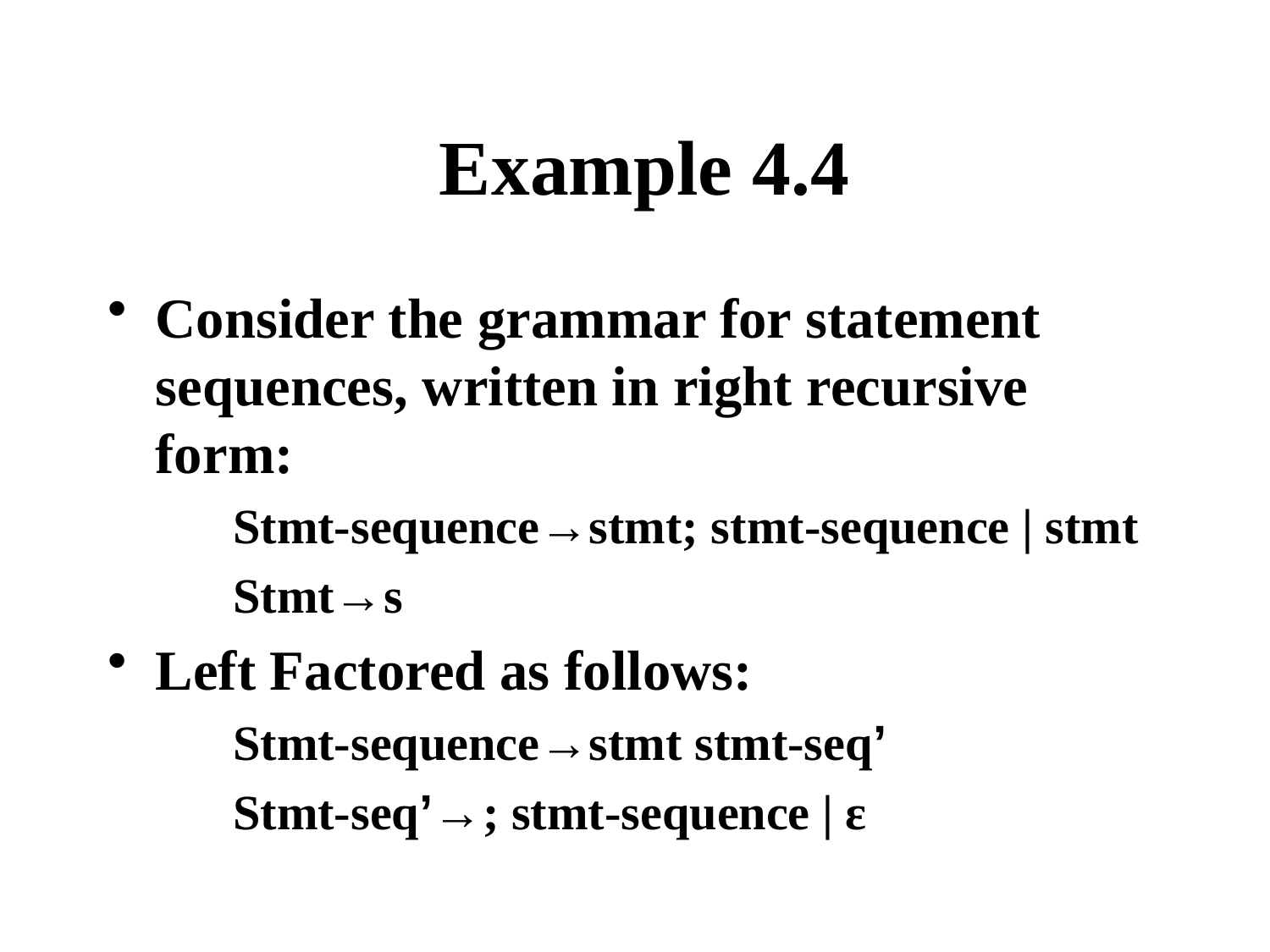

# Example 4.4
Consider the grammar for statement sequences, written in right recursive form:
     Stmt-sequence→stmt; stmt-sequence | stmt
     Stmt→s
Left Factored as follows:
     Stmt-sequence→stmt stmt-seq’
     Stmt-seq’→; stmt-sequence | ε